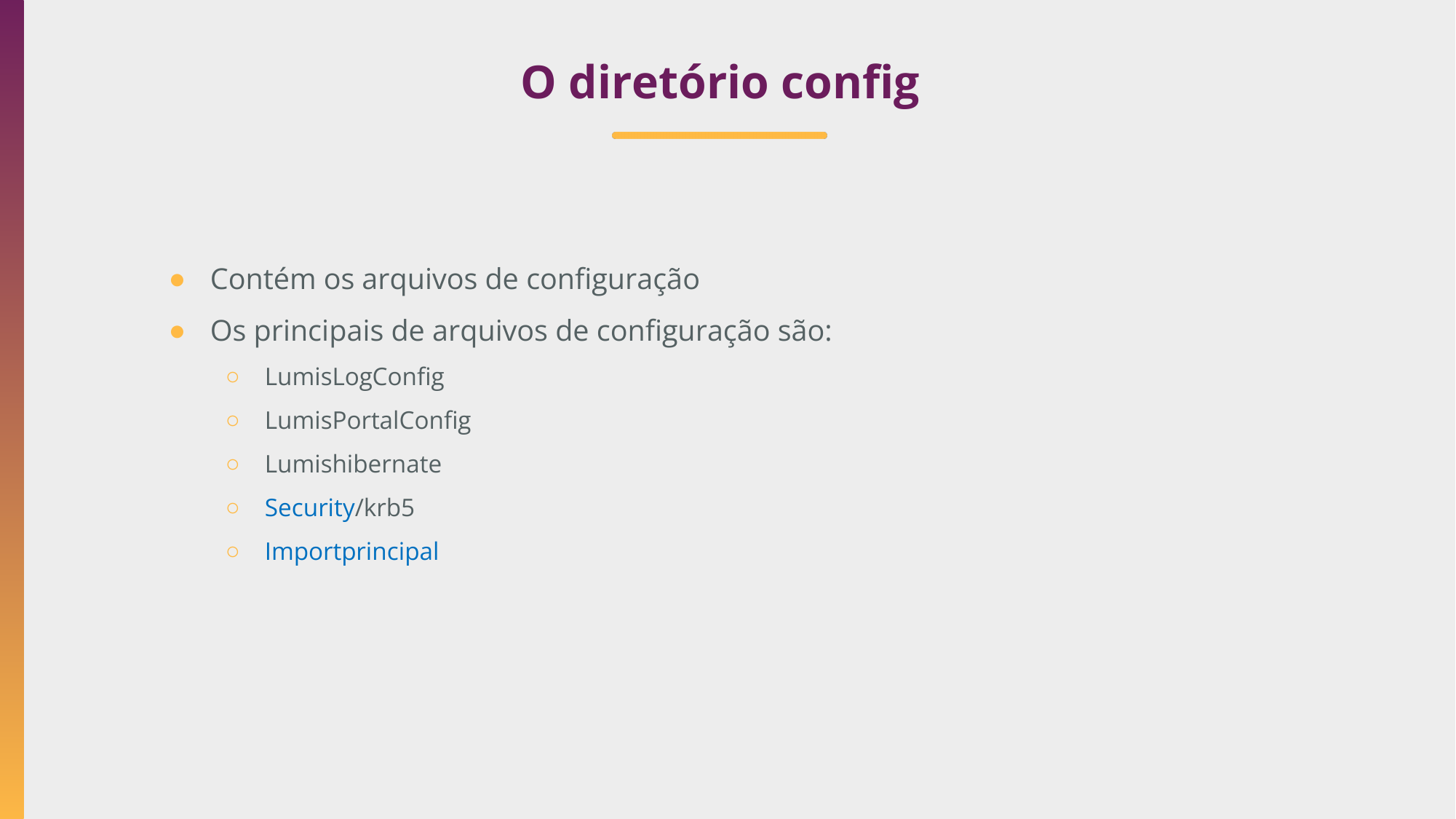

# O diretório config
Contém os arquivos de configuração
Os principais de arquivos de configuração são:
LumisLogConfig
LumisPortalConfig
Lumishibernate
Security/krb5
Importprincipal